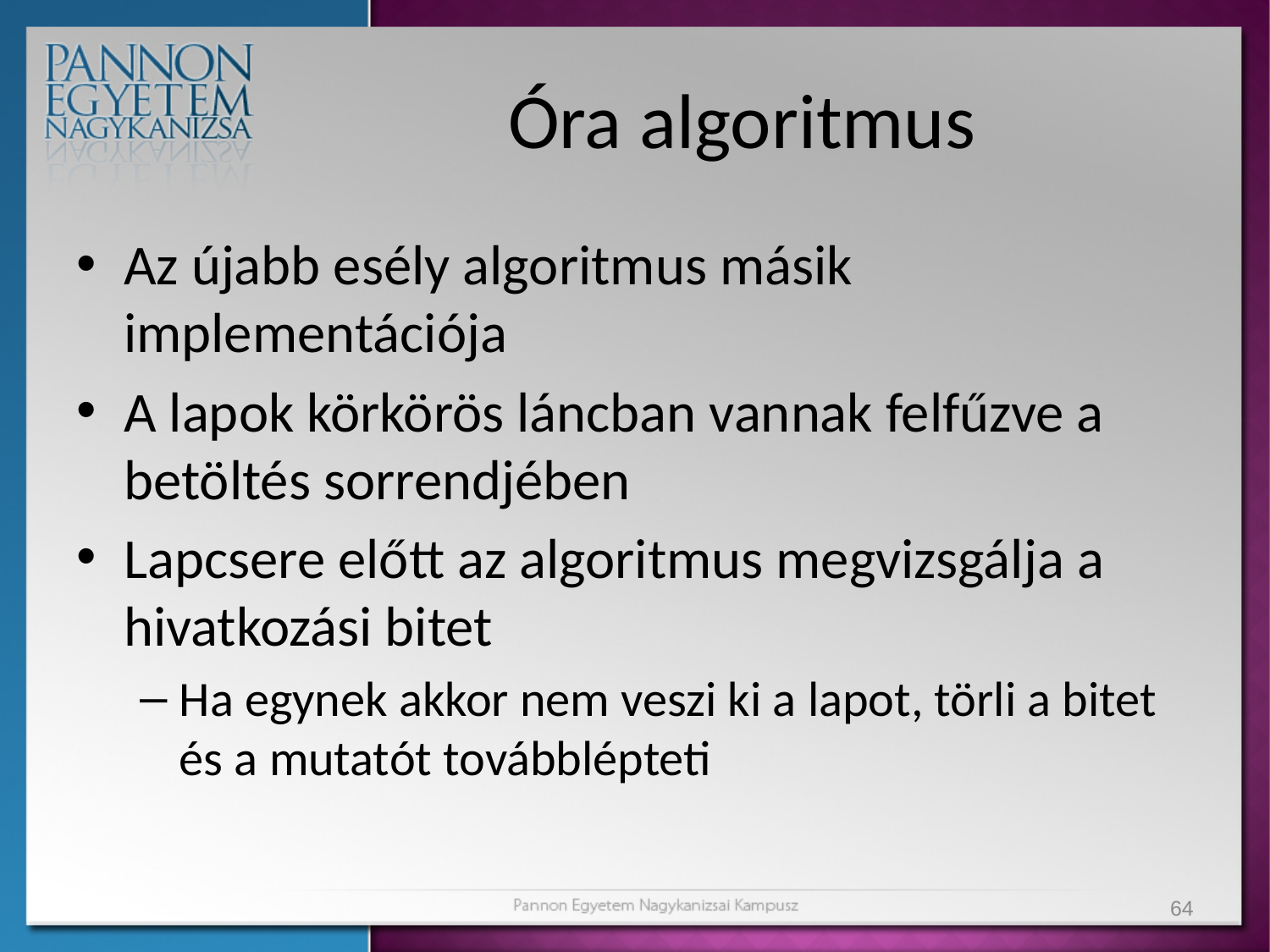

# Óra algoritmus
Az újabb esély algoritmus másik implementációja
A lapok körkörös láncban vannak felfűzve a betöltés sorrendjében
Lapcsere előtt az algoritmus megvizsgálja a hivatkozási bitet
Ha egynek akkor nem veszi ki a lapot, törli a bitet és a mutatót továbblépteti
64